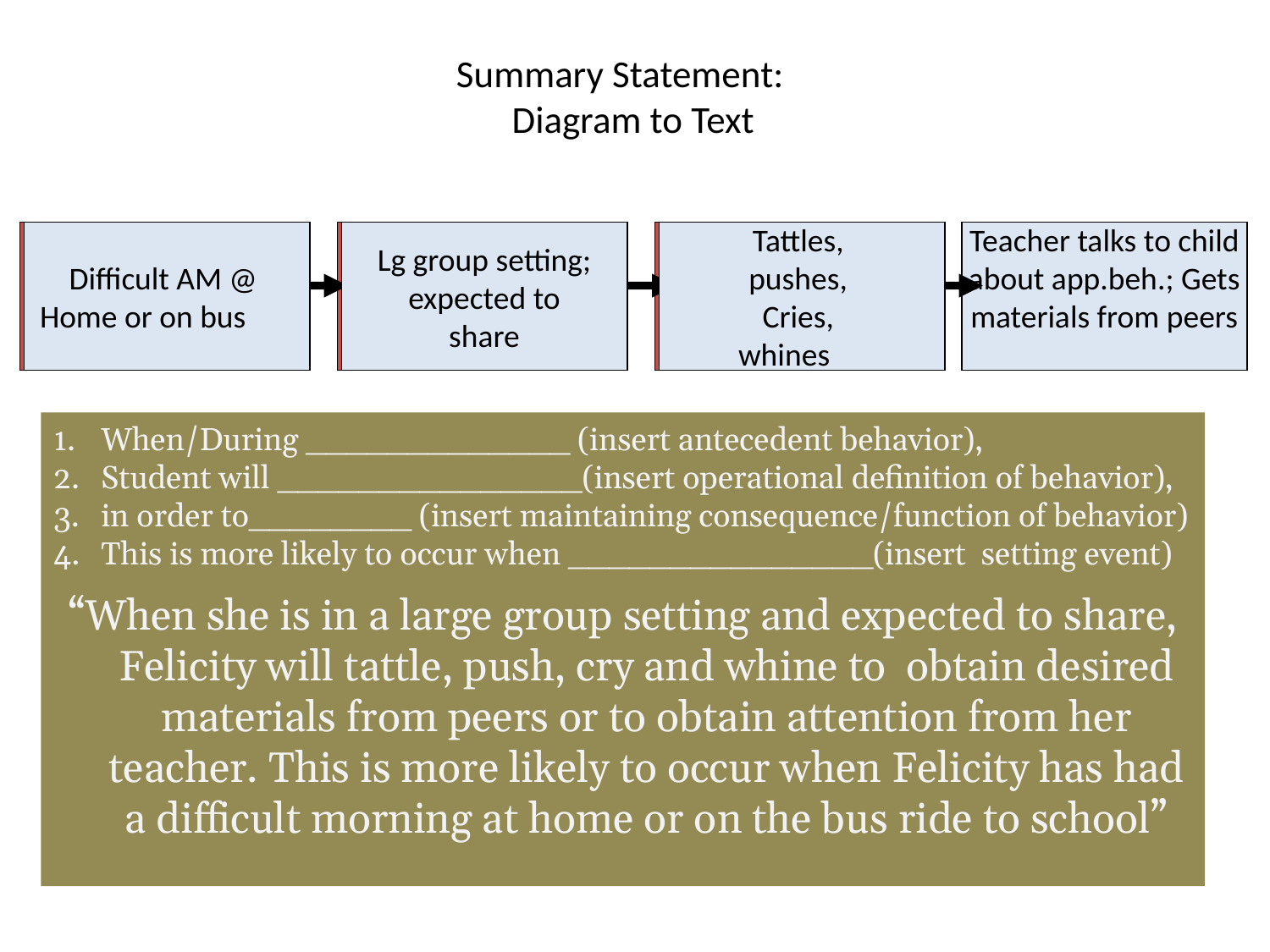

Summary Statement:
  Diagram to Text
Difficult AM @
Home or on bus
Difficult AM @
Home or on bus

Lg group setting;
 expected to
share

Lg group setting;
 expected to
share

Tattles,
pushes,
Cries,
whines
Tattles,
pushes,
Cries,
whines
Teacher talks to child
 about app.beh.; Gets
materials from peers

When/During _____________ (insert antecedent behavior),
Student will _______________(insert operational definition of behavior),
in order to________ (insert maintaining consequence/function of behavior)
This is more likely to occur when _______________(insert  setting event)

“When she is in a large group setting and expected to share, Felicity will tattle, push, cry and whine to  obtain desired materials from peers or to obtain attention from her teacher. This is more likely to occur when Felicity has had a difficult morning at home or on the bus ride to school”